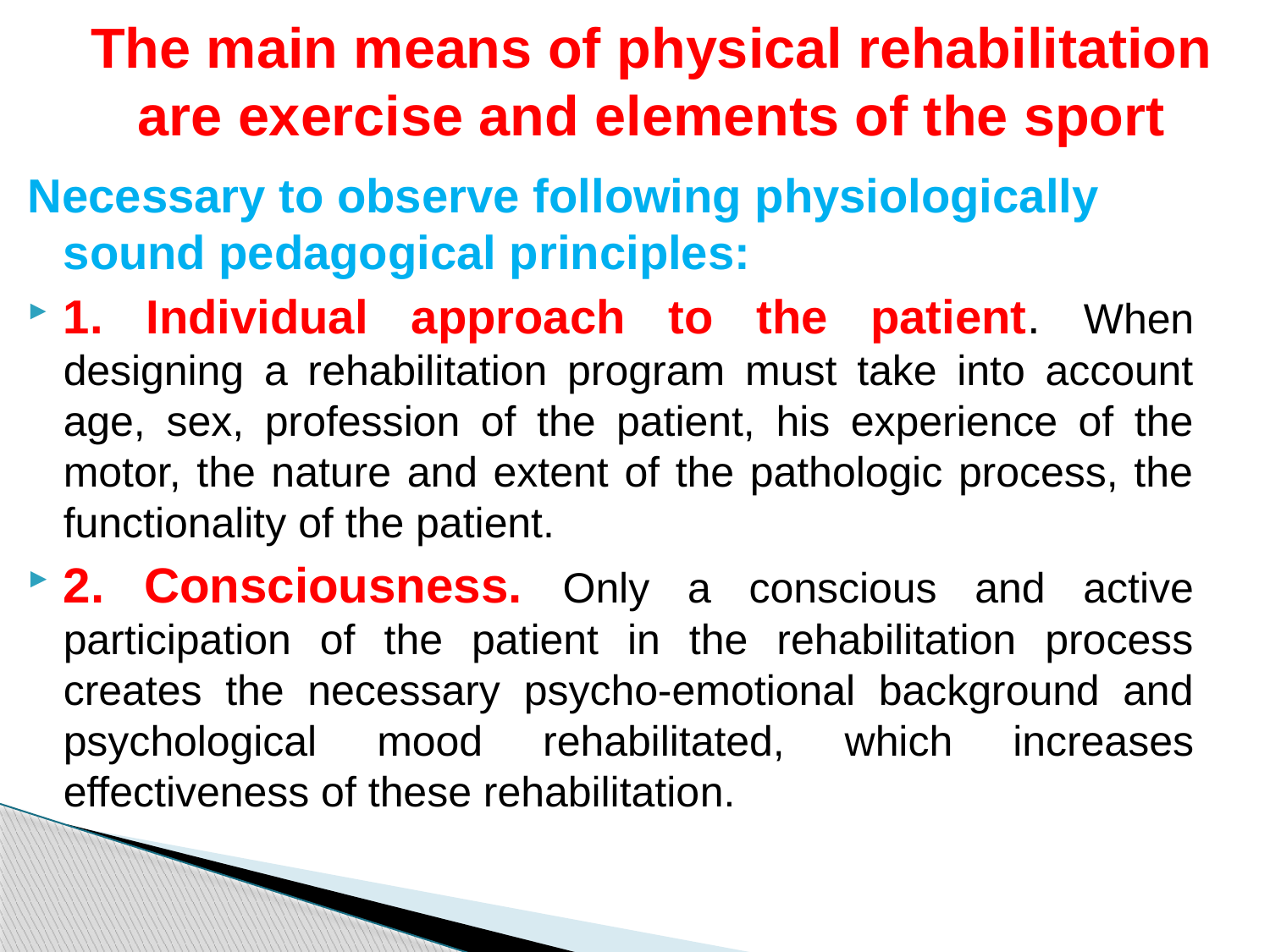

# The main means of physical rehabilitation are exercise and elements of the sport
Necessary to observe following physiologically sound pedagogical principles:
1. Individual approach to the patient. When designing a rehabilitation program must take into account age, sex, profession of the patient, his experience of the motor, the nature and extent of the pathologic process, the functionality of the patient.
2. Consciousness. Only a conscious and active participation of the patient in the rehabilitation process creates the necessary psycho-emotional background and psychological mood rehabilitated, which increases effectiveness of these rehabilitation.